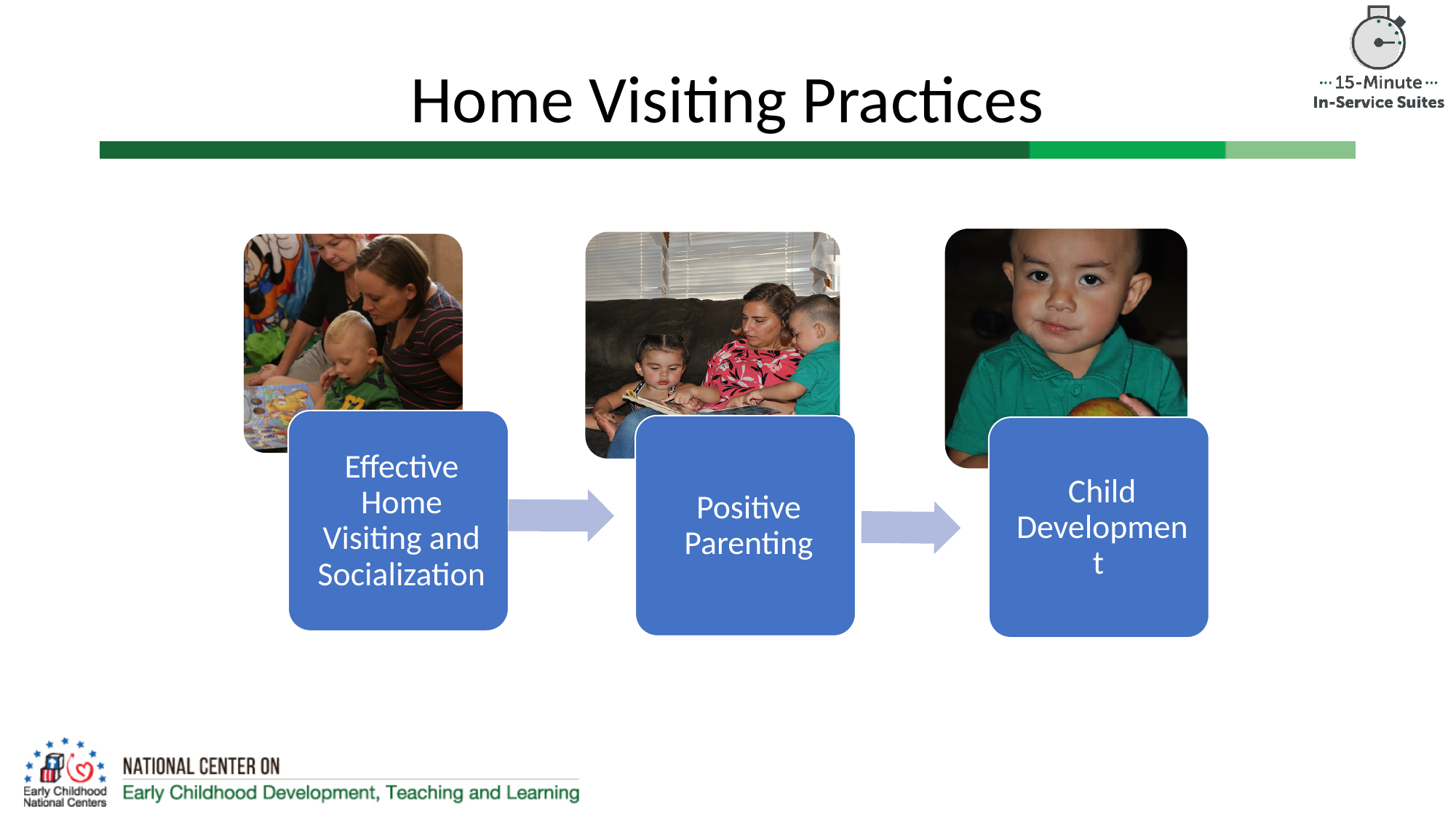

# Home Visiting Practices
Effective Home Visiting and Socialization

Positive Parenting

Child Development